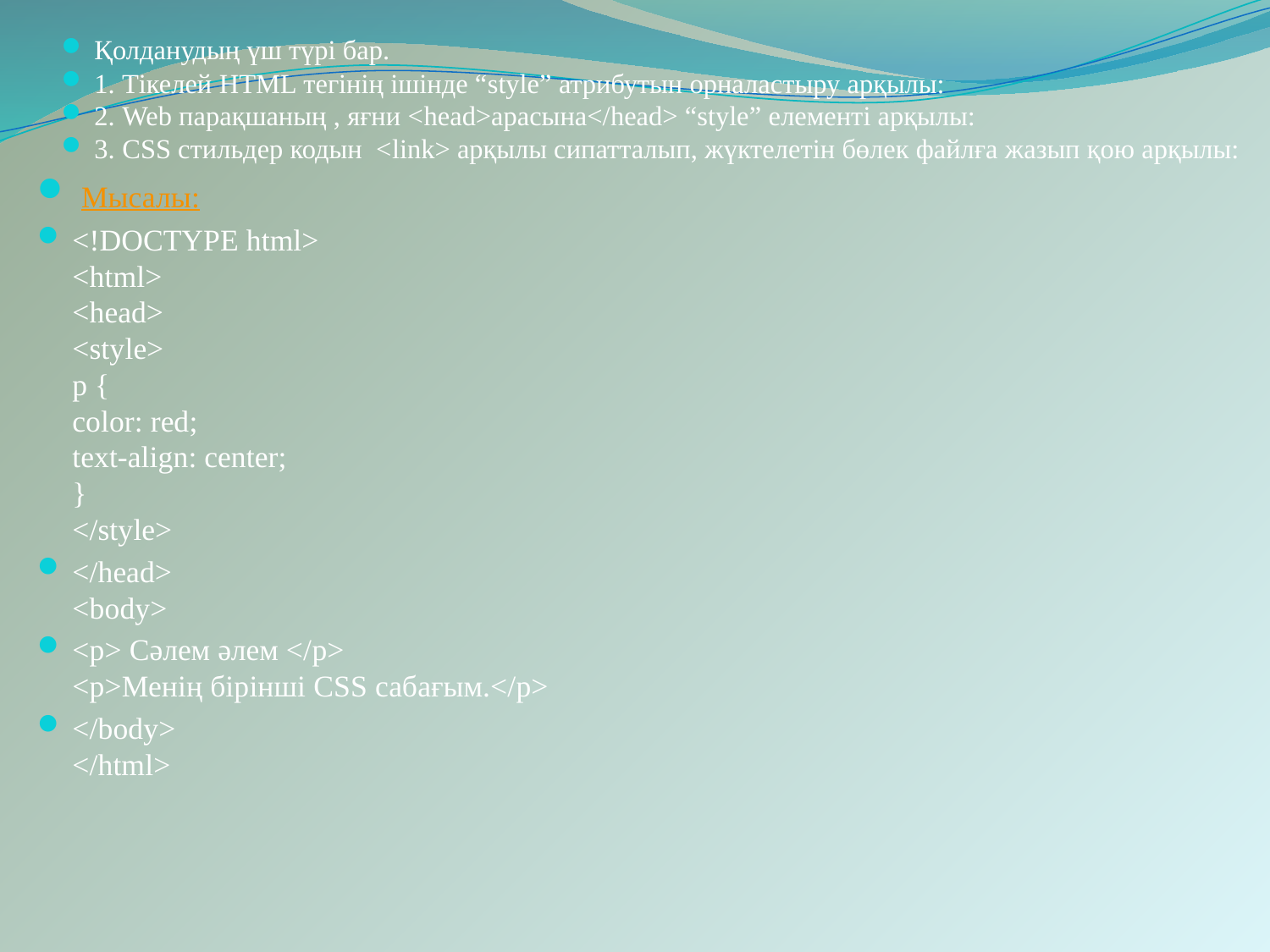

Қолданудың үш түрі бар.
1. Тікелей HTML тегінің ішінде “style” атрибутын орналастыру арқылы:
2. Web парақшаның , яғни <head>арасына</head> “style” елементі арқылы:
3. CSS стильдер кодын  <link> арқылы сипатталып, жүктелетін бөлек файлға жазып қою арқылы:
 Мысалы:
<!DOCTYPE html>
<html>
<head>
<style>
p {
color: red;
text-align: center;
}
</style>
</head>
<body>
<p> Сәлем әлем </p>
<p>Менің бірінші CSS сабағым.</p>
</body>
</html>